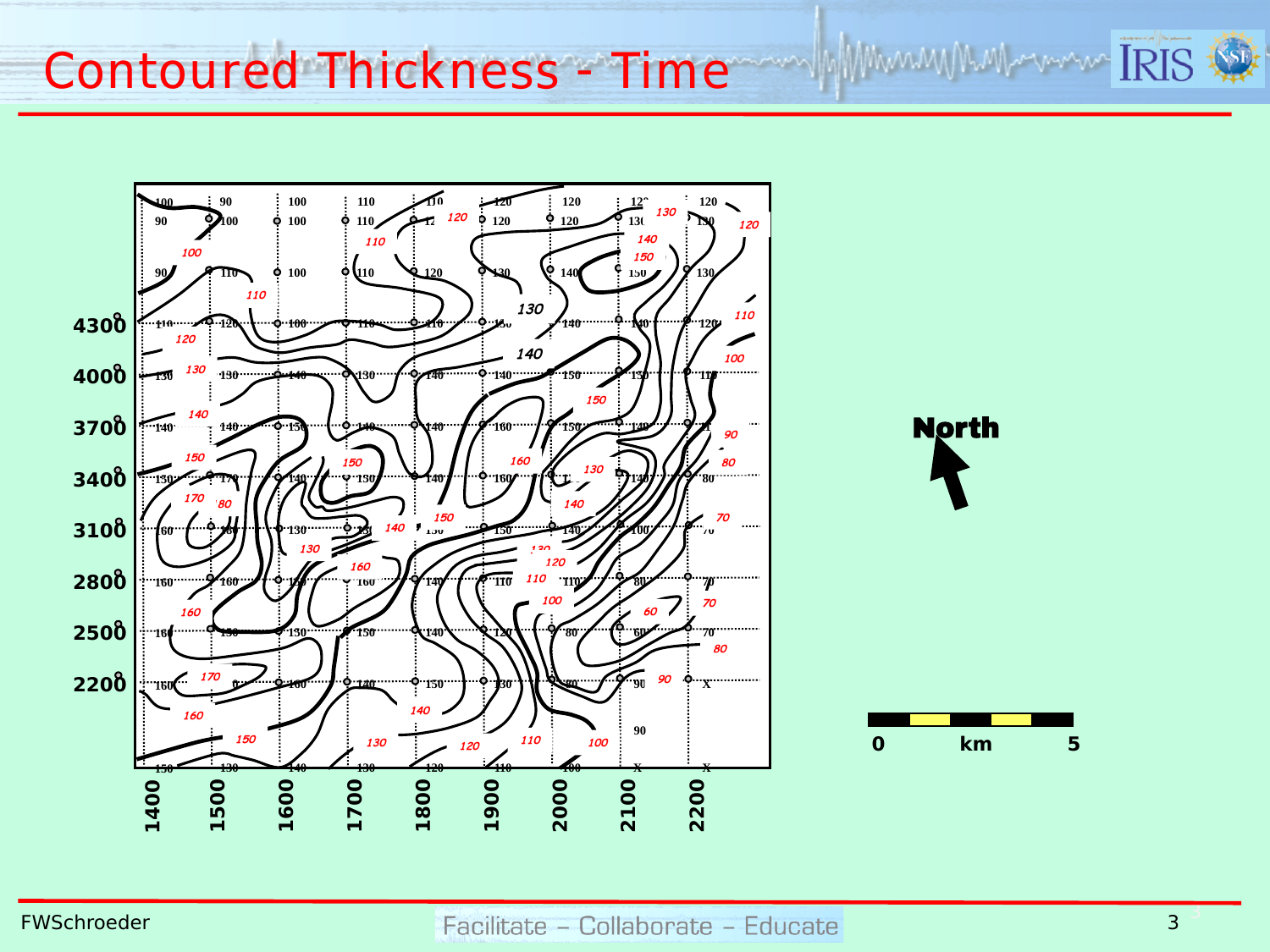

# Contoured Thickness - Time

90
100
110
110
120
120
120
120
100

130

120

 90
 90
100
110
100
100
110
110
120
120
120
130
120
140
130
150
130
130
120

140
110

100
150

110
130

110
4300
120
100
110
110
130
140
140
120
110

120

140
100
130
4000
130
140
130
140
140
150
150
110
130

150

140
3700
140
150
140
140
160
150
140
110
140

90

150

160

150
80

130
3400
170
140
150
140
160
130
140
 80
150

170
140
180

70
150

3100
140
180
130
130
150
150
140
100
 70
160

130
130
120
160

2800

110
160
150
160
140
110
110
 80
 70
160

100
70

60
160
2500

150
150
150
140
120
 80
 60
 70
160

80
170

2200
90
170
160
140
150
130
 80
 90
 X
160

140
160
 90
150
110
130
100
120
 X
130
140
130
120
110
100
 X
150
1800
1900
2000
2100
2200
1600
1700
1500
1400
North

 0           km           5